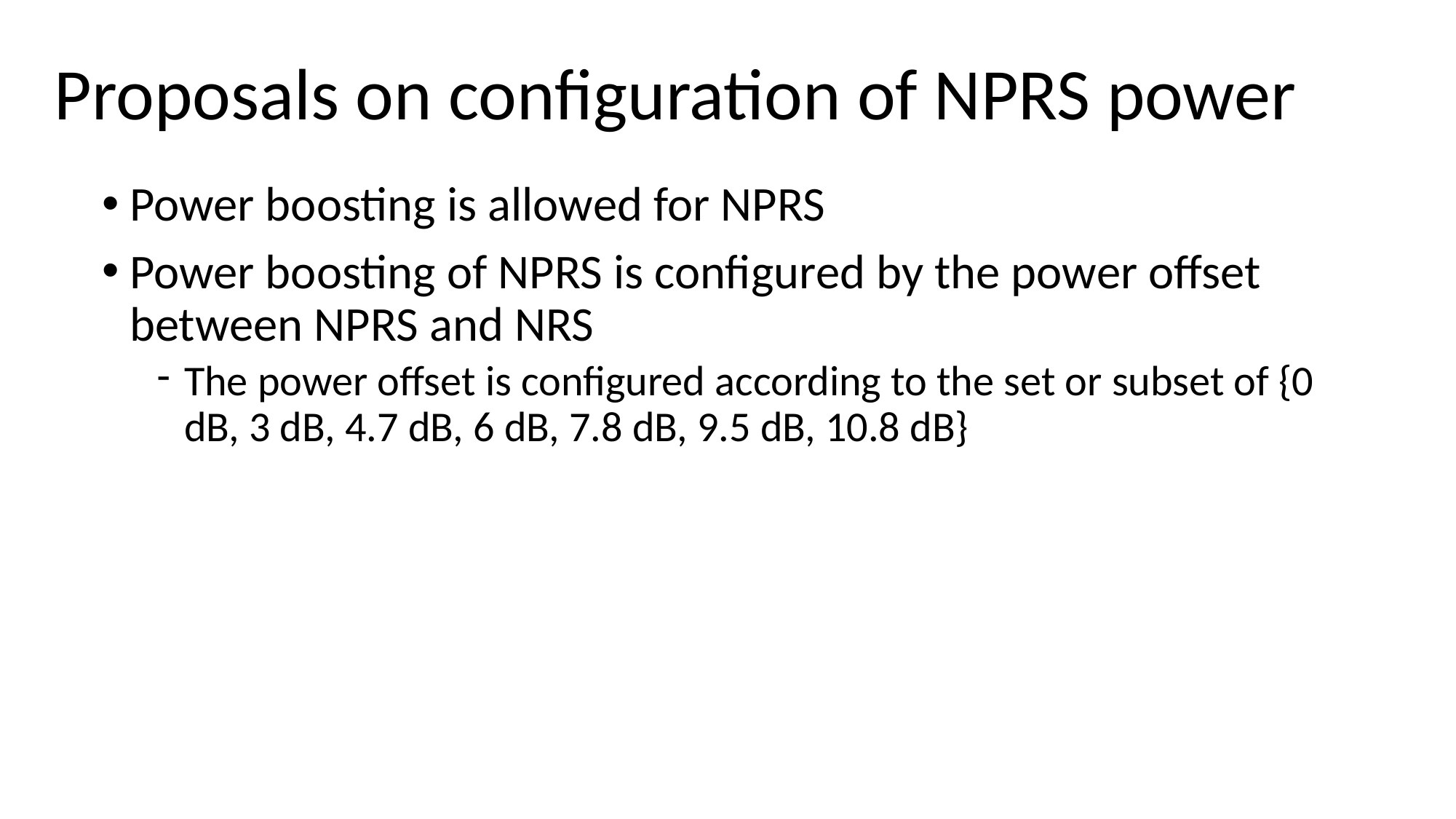

# Proposals on configuration of NPRS power
Power boosting is allowed for NPRS
Power boosting of NPRS is configured by the power offset between NPRS and NRS
The power offset is configured according to the set or subset of {0 dB, 3 dB, 4.7 dB, 6 dB, 7.8 dB, 9.5 dB, 10.8 dB}